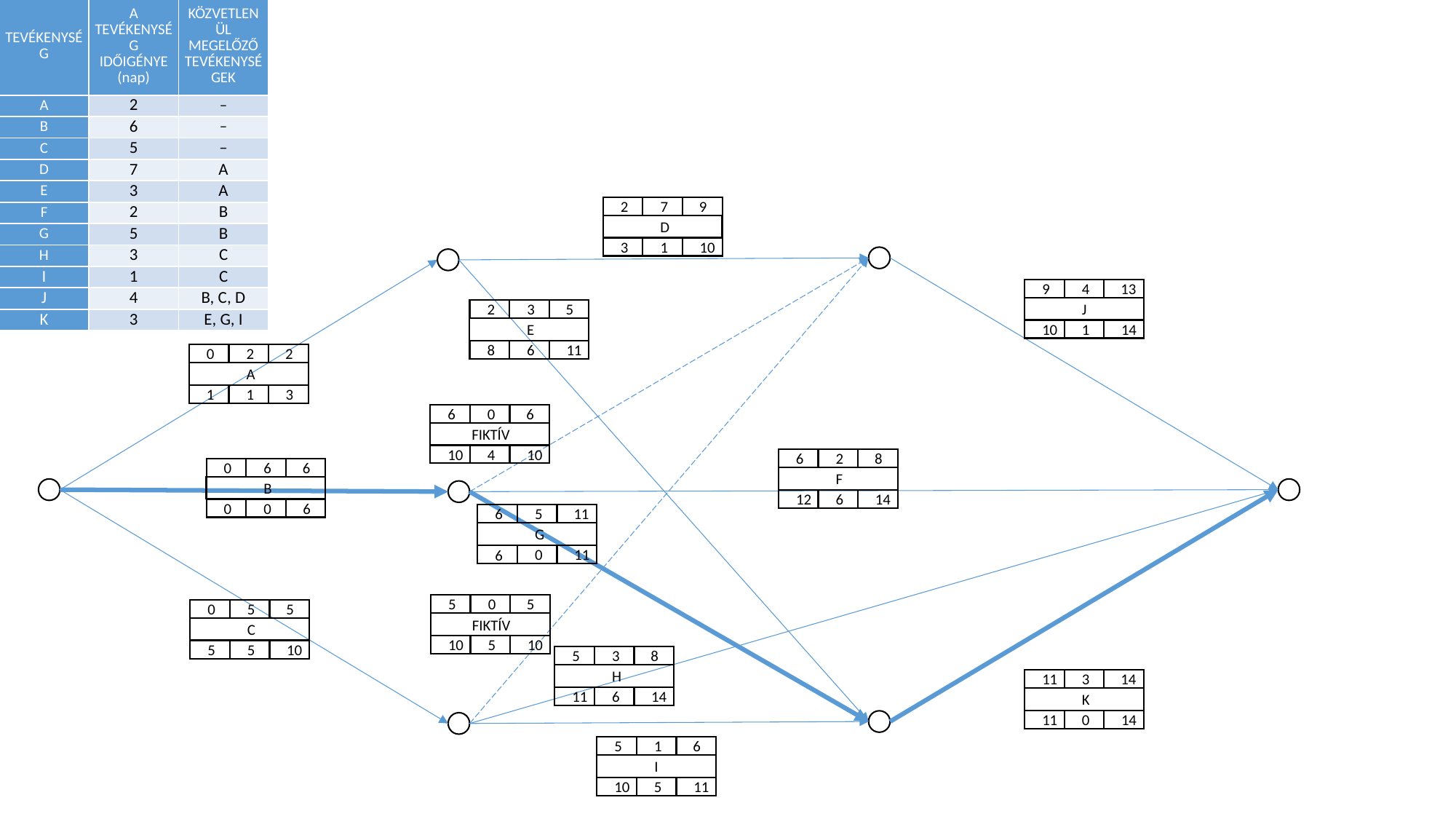

| TEVÉKENYSÉG | A TEVÉKENYSÉG IDŐIGÉNYE (nap) | KÖZVETLENÜL MEGELŐZŐ TEVÉKENYSÉGEK |
| --- | --- | --- |
| A | 2 | – |
| B | 6 | – |
| C | 5 | – |
| D | 7 | A |
| E | 3 | A |
| F | 2 | B |
| G | 5 | B |
| H | 3 | C |
| I | 1 | C |
| J | 4 | B, C, D |
| K | 3 | E, G, I |
2
7
9

D
1
10
3

9
4
13

J
1
14
10
2
3
5

E
6
11
8
0
2
2

A
1
3
1
6
0
6

FIKTÍV
4
10
10
6
2
8

F
6
14
12
0
6
6

B
0
6
0

6
5
11

G
0
11
6
5
0
5

FIKTÍV
5
10
10
0
5
5

C
5
10
5
5
3
8

H
6
14
11
11
3
14

K
0
14
11

5
1
6

I
5
11
10